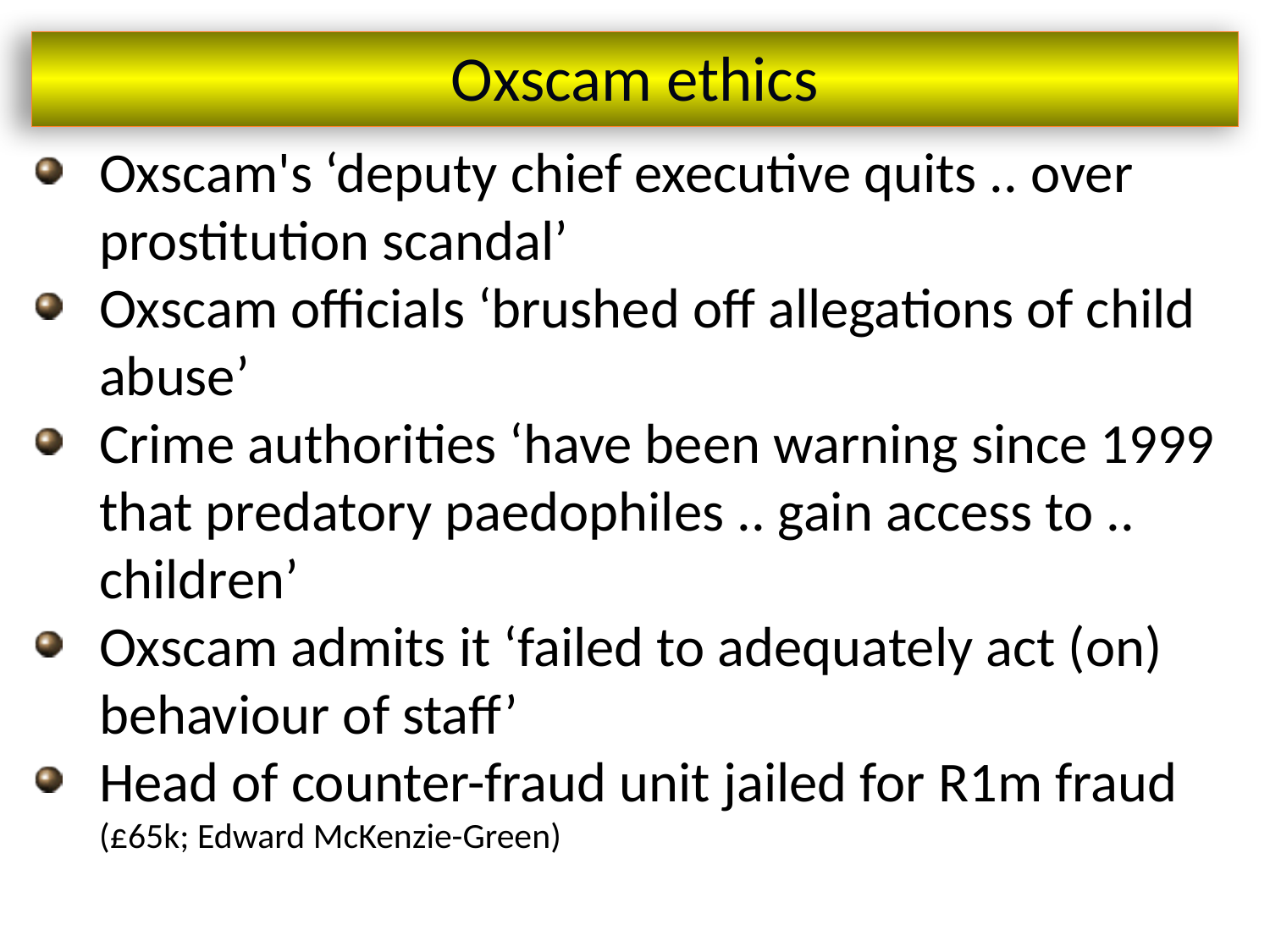

Oxscam ethics
Oxscam's ‘deputy chief executive quits .. over prostitution scandal’
Oxscam officials ‘brushed off allegations of child abuse’
Crime authorities ‘have been warning since 1999 that predatory paedophiles .. gain access to .. children’
Oxscam admits it ‘failed to adequately act (on) behaviour of staff’
Head of counter-fraud unit jailed for R1m fraud (£65k; Edward McKenzie-Green)